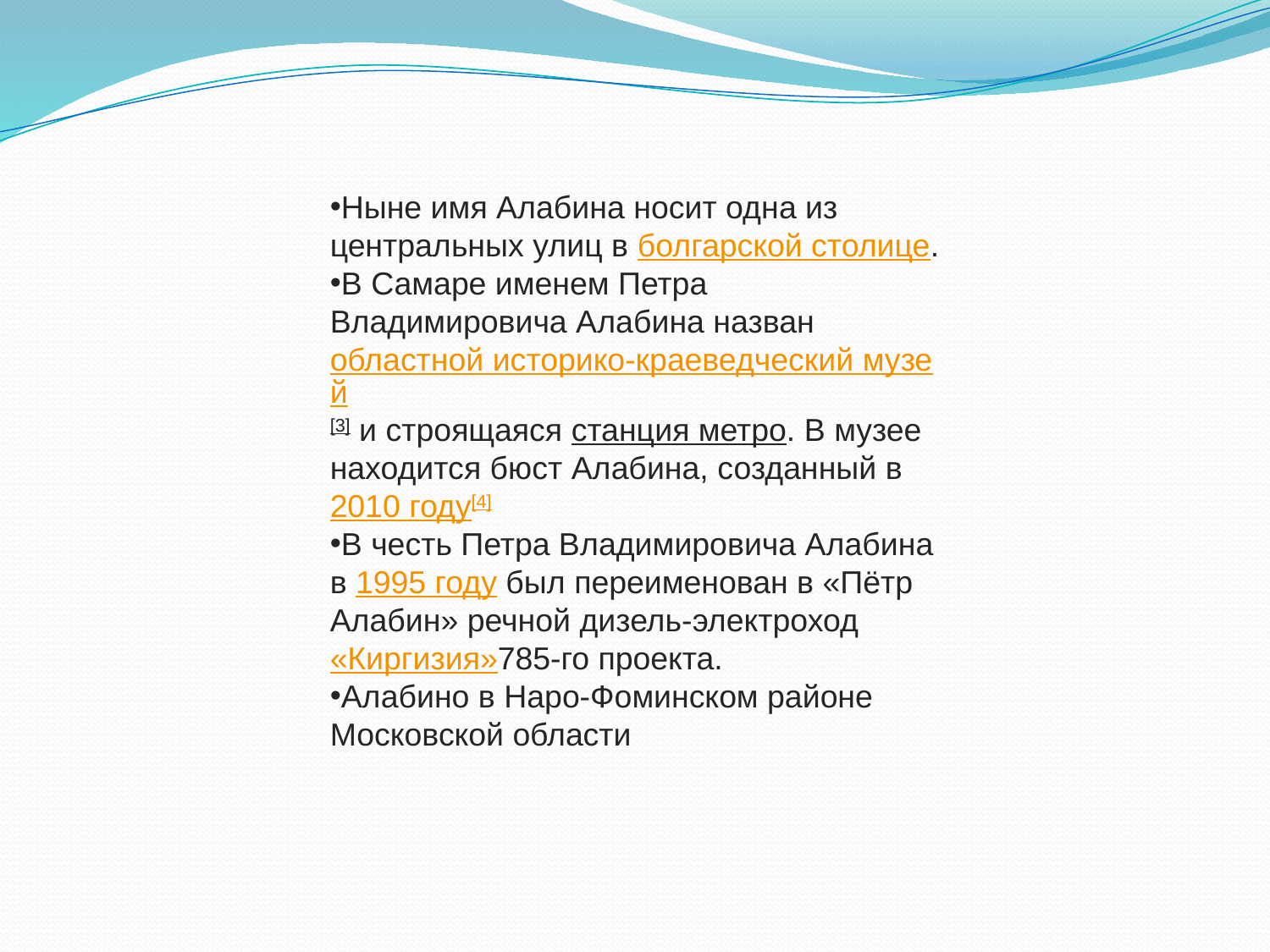

Ныне имя Алабина носит одна из центральных улиц в болгарской столице.
В Самаре именем Петра Владимировича Алабина назван областной историко-краеведческий музей[3] и строящаяся станция метро. В музее находится бюст Алабина, созданный в 2010 году[4]
В честь Петра Владимировича Алабина в 1995 году был переименован в «Пётр Алабин» речной дизель-электроход «Киргизия»785-го проекта.
Алабино в Наро-Фоминском районе Московской области